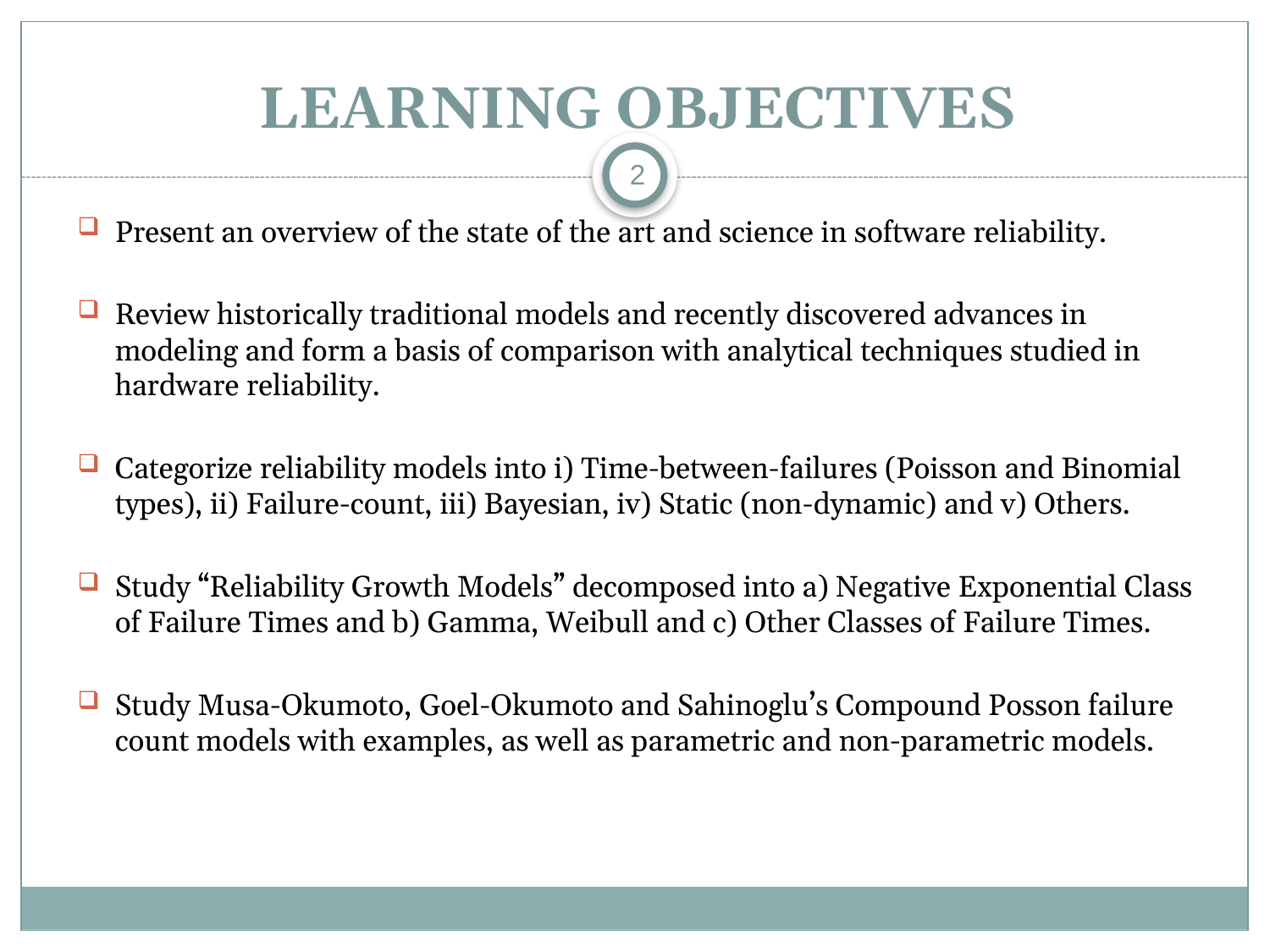

# Learning Objectives
2
Present an overview of the state of the art and science in software reliability.

Review historically traditional models and recently discovered advances in modeling and form a basis of comparison with analytical techniques studied in hardware reliability.

Categorize reliability models into i) Time-between-failures (Poisson and Binomial types), ii) Failure-count, iii) Bayesian, iv) Static (non-dynamic) and v) Others.

Study “Reliability Growth Models” decomposed into a) Negative Exponential Class of Failure Times and b) Gamma, Weibull and c) Other Classes of Failure Times.

Study Musa-Okumoto, Goel-Okumoto and Sahinoglu’s Compound Posson failure count models with examples, as well as parametric and non-parametric models.